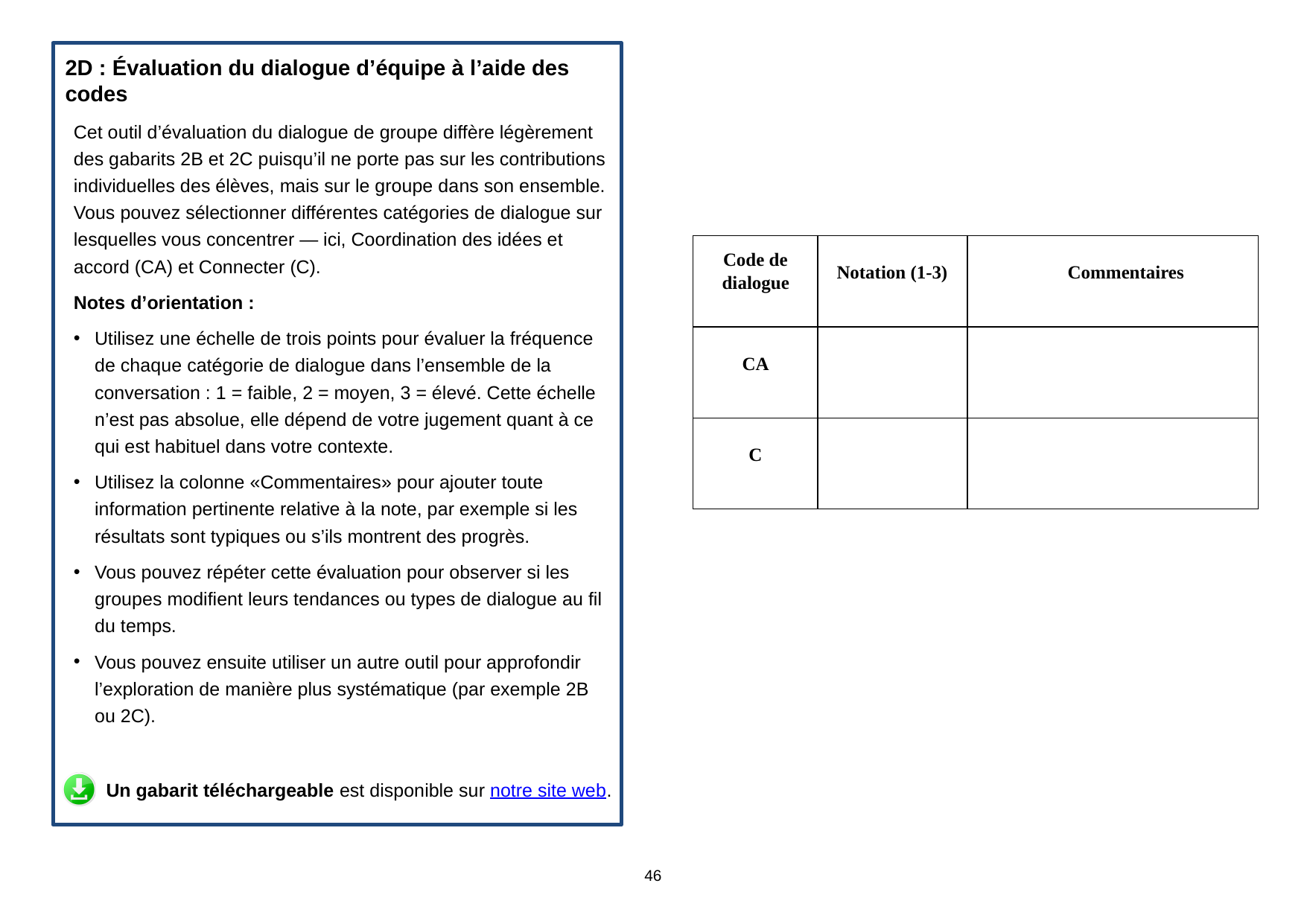

2D : Évaluation du dialogue d’équipe à l’aide des codes
Cet outil d’évaluation du dialogue de groupe diffère légèrement des gabarits 2B et 2C puisqu’il ne porte pas sur les contributions individuelles des élèves, mais sur le groupe dans son ensemble. Vous pouvez sélectionner différentes catégories de dialogue sur lesquelles vous concentrer — ici, Coordination des idées et accord (CA) et Connecter (C).
Notes d’orientation :
Utilisez une échelle de trois points pour évaluer la fréquence de chaque catégorie de dialogue dans l’ensemble de la conversation : 1 = faible, 2 = moyen, 3 = élevé. Cette échelle n’est pas absolue, elle dépend de votre jugement quant à ce qui est habituel dans votre contexte.
Utilisez la colonne «Commentaires» pour ajouter toute information pertinente relative à la note, par exemple si les résultats sont typiques ou s’ils montrent des progrès.
Vous pouvez répéter cette évaluation pour observer si les groupes modifient leurs tendances ou types de dialogue au fil du temps.
Vous pouvez ensuite utiliser un autre outil pour approfondir l’exploration de manière plus systématique (par exemple 2B ou 2C).
| Code de dialogue | Notation (1-3) | Commentaires |
| --- | --- | --- |
| CA |  |  |
| C |  |  |

Un gabarit téléchargeable est disponible sur notre site web.
46